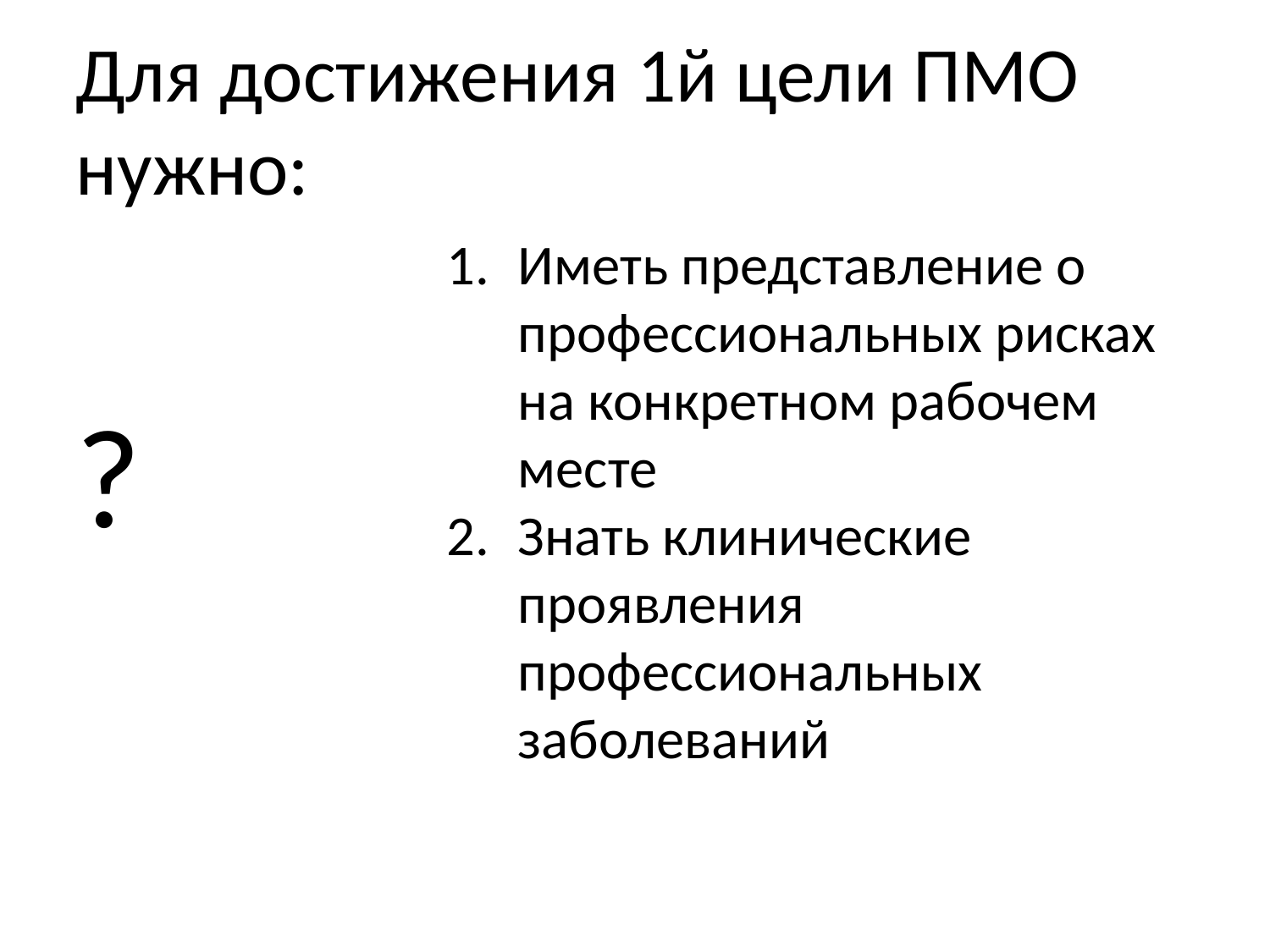

Для достижения 1й цели ПМО нужно:
Иметь представление о профессиональных рисках на конкретном рабочем месте
Знать клинические проявления профессиональных заболеваний
?